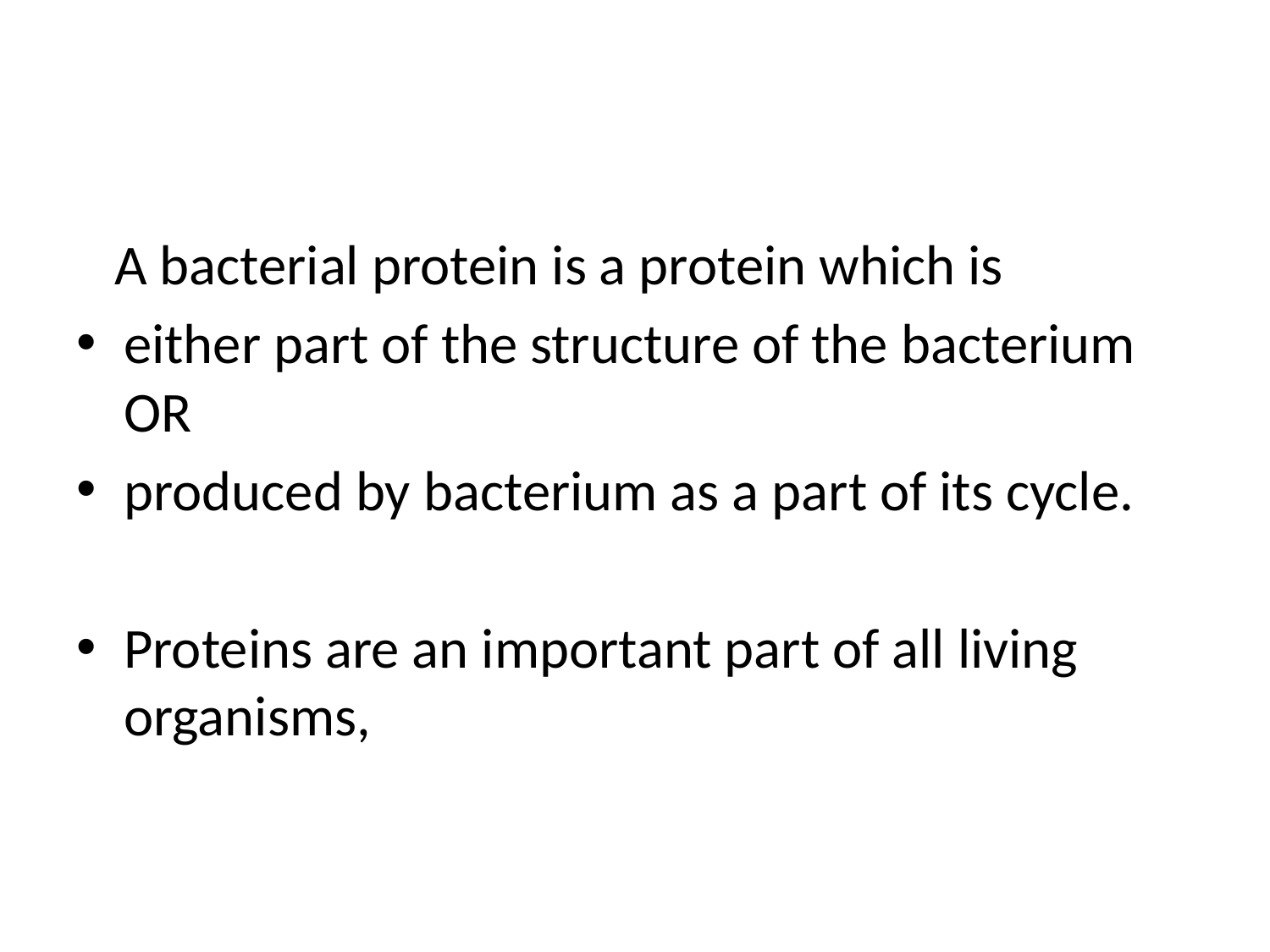

#
   A bacterial protein is a protein which is
either part of the structure of the bacterium OR
produced by bacterium as a part of its cycle.

Proteins are an important part of all living organisms,